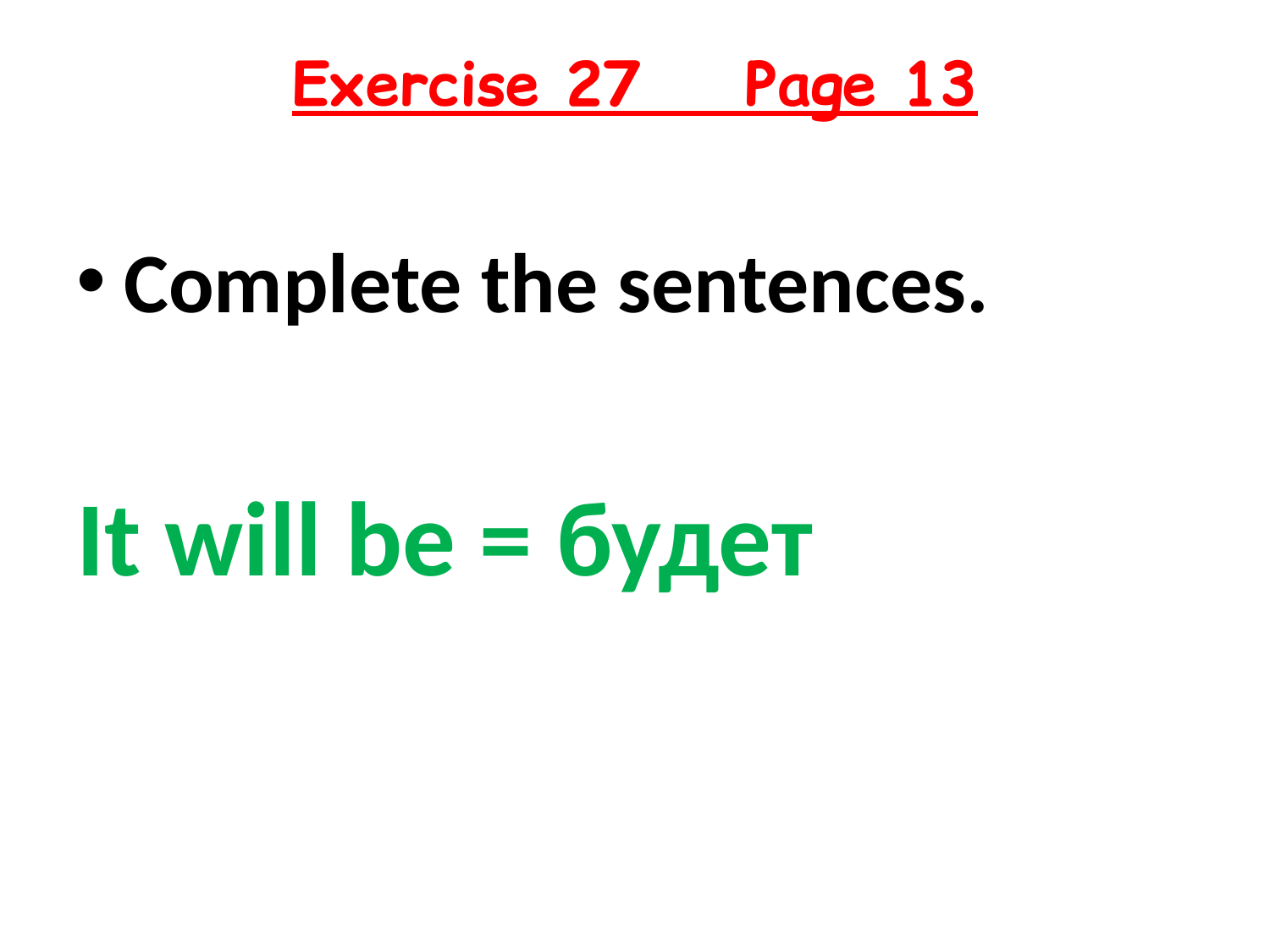

# Exercise 27    Page 13
Complete the sentences.

It will be = будет